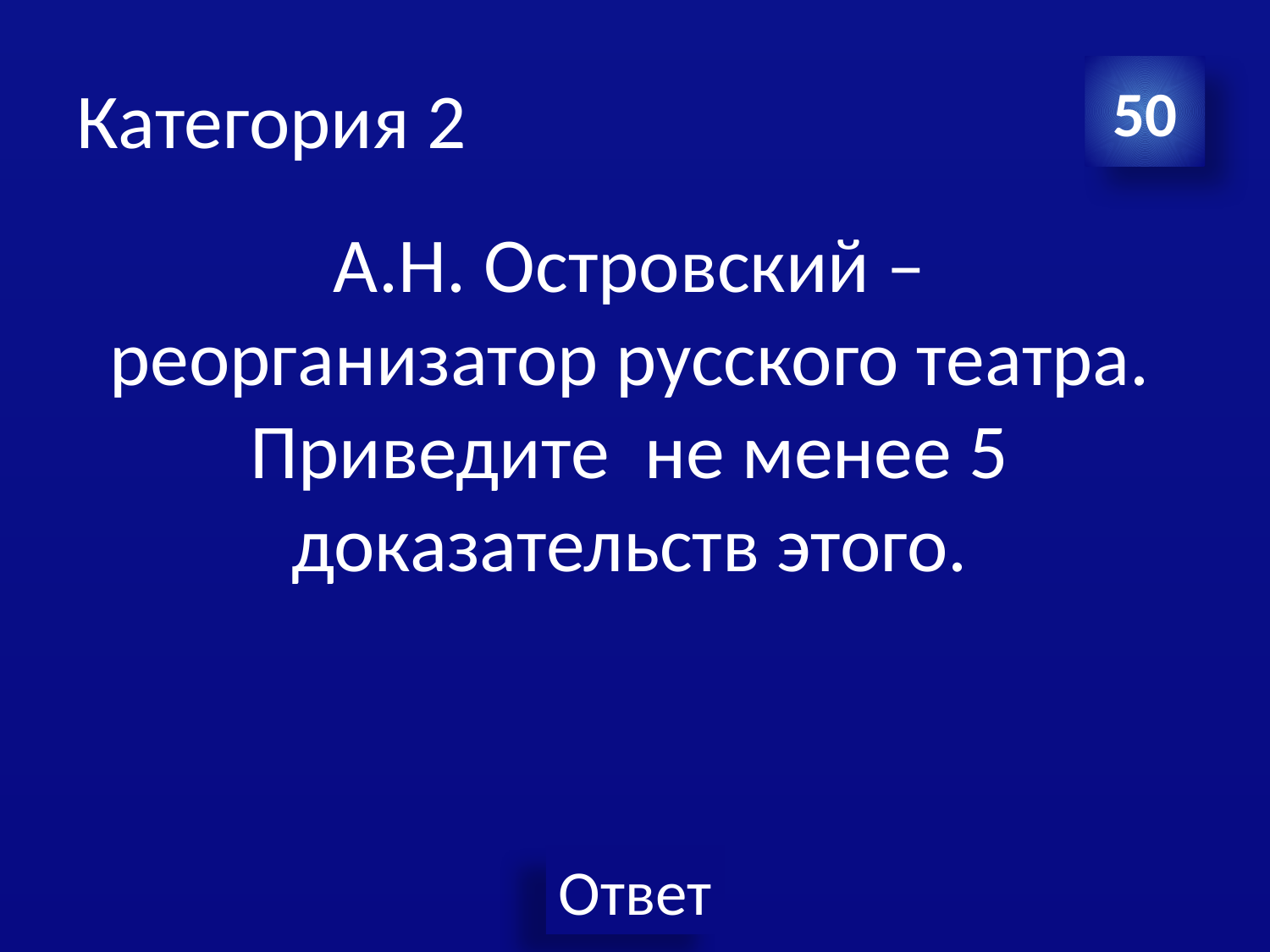

# Категория 2
50
А.Н. Островский – реорганизатор русского театра. Приведите  не менее 5 доказательств этого.